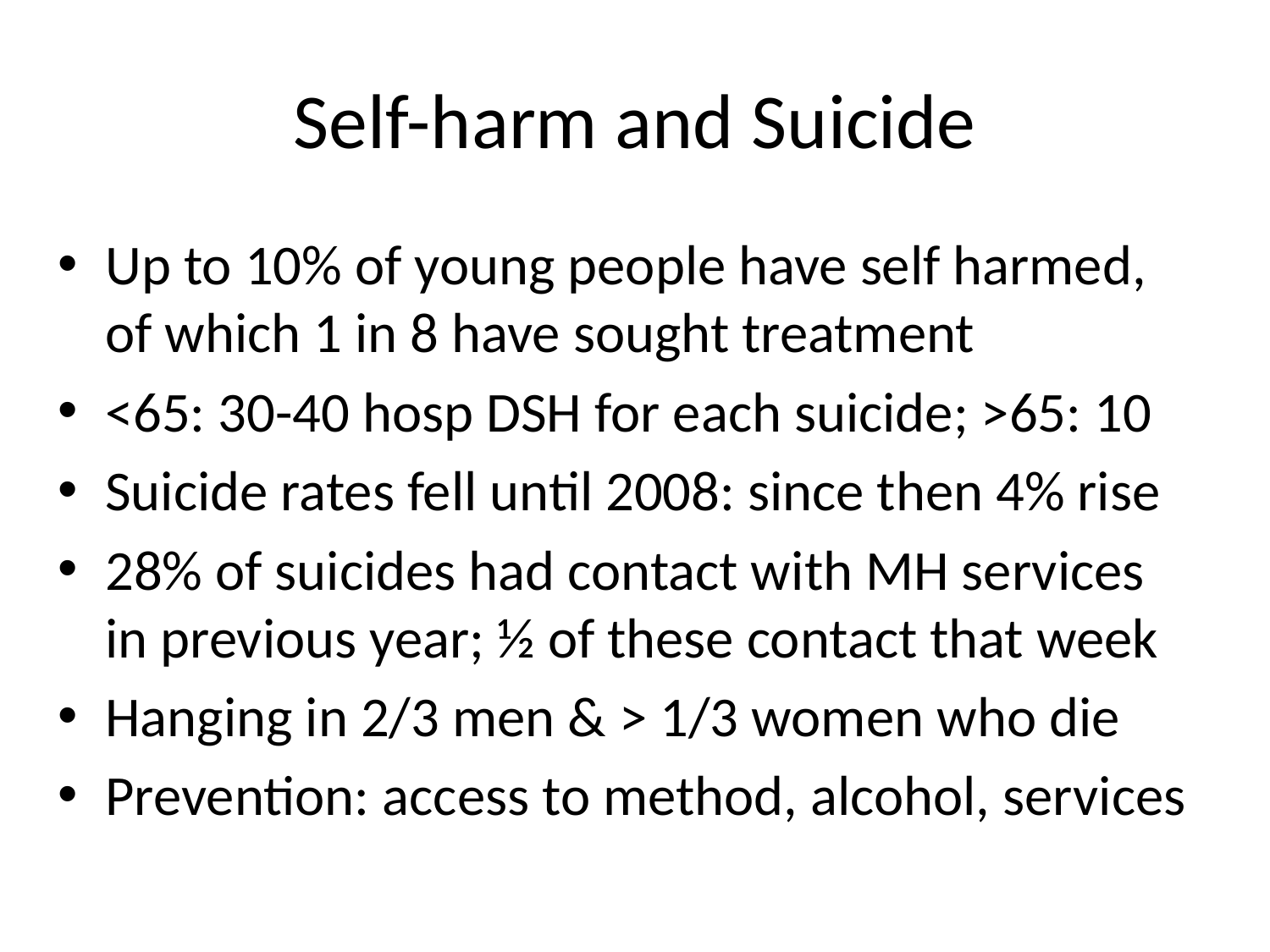

# Self-harm and Suicide
Up to 10% of young people have self harmed, of which 1 in 8 have sought treatment
<65: 30-40 hosp DSH for each suicide; >65: 10
Suicide rates fell until 2008: since then 4% rise
28% of suicides had contact with MH services in previous year; ½ of these contact that week
Hanging in 2/3 men & > 1/3 women who die
Prevention: access to method, alcohol, services